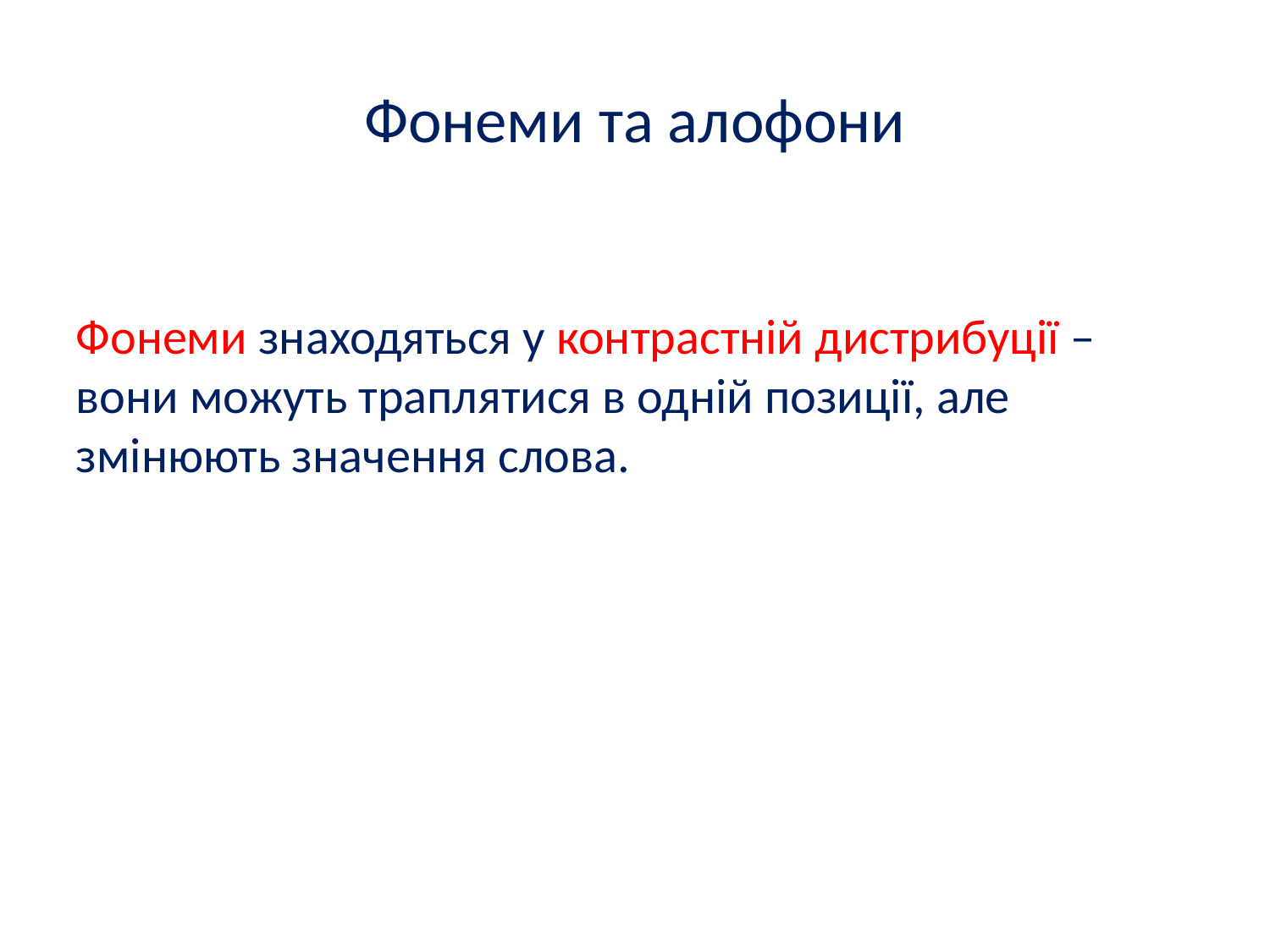

Фонеми та алофони

Фонеми знаходяться у контрастній дистрибуції – вони можуть траплятися в одній позиції, але змінюють значення слова.